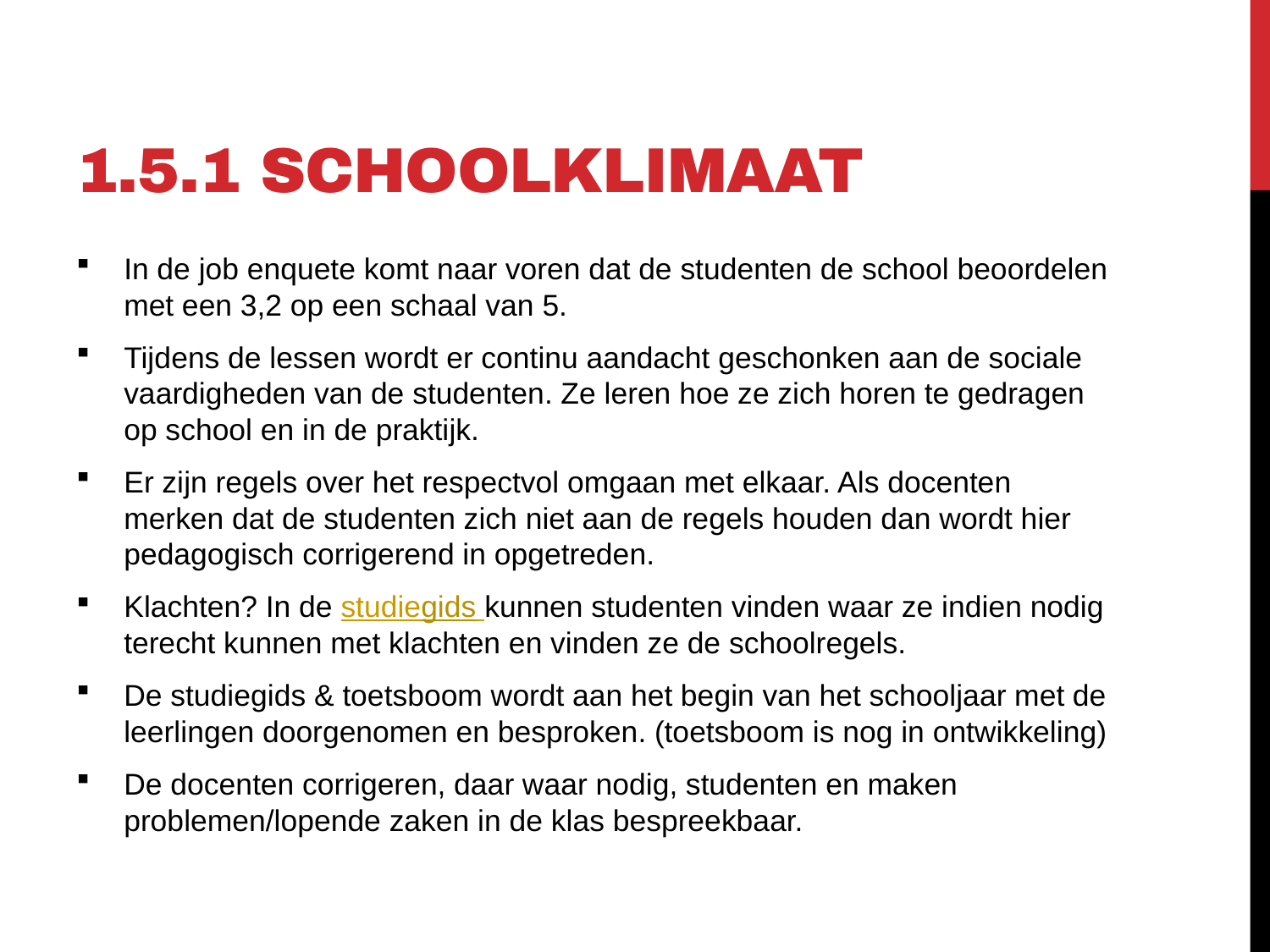

# 1.5.1 schoolklimaat
In de job enquete komt naar voren dat de studenten de school beoordelen met een 3,2 op een schaal van 5.
Tijdens de lessen wordt er continu aandacht geschonken aan de sociale vaardigheden van de studenten. Ze leren hoe ze zich horen te gedragen op school en in de praktijk.
Er zijn regels over het respectvol omgaan met elkaar. Als docenten merken dat de studenten zich niet aan de regels houden dan wordt hier pedagogisch corrigerend in opgetreden.
Klachten? In de studiegids kunnen studenten vinden waar ze indien nodig terecht kunnen met klachten en vinden ze de schoolregels.
De studiegids & toetsboom wordt aan het begin van het schooljaar met de leerlingen doorgenomen en besproken. (toetsboom is nog in ontwikkeling)
De docenten corrigeren, daar waar nodig, studenten en maken problemen/lopende zaken in de klas bespreekbaar.